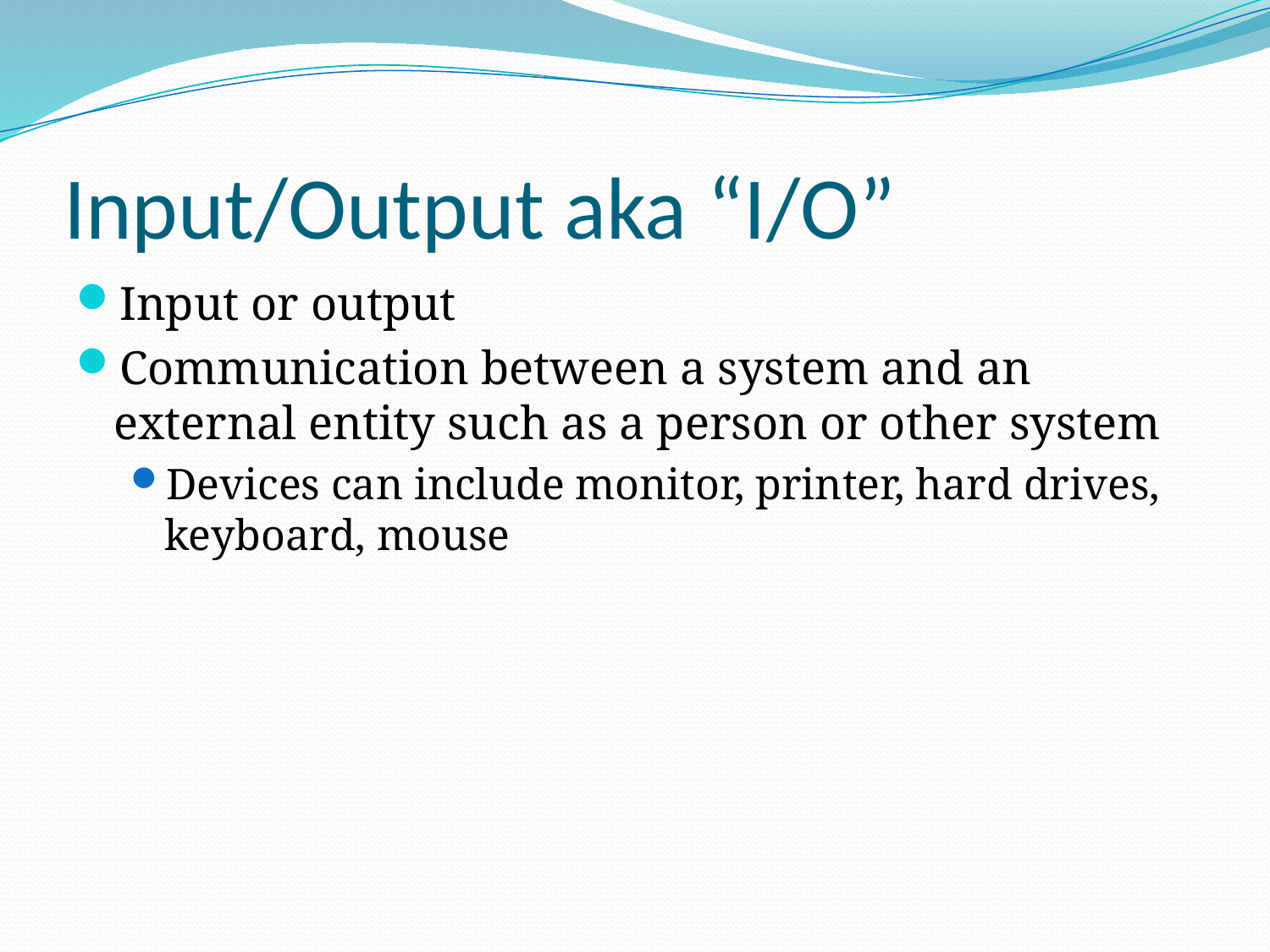

# Input/Output aka “I/O”
Input or output
Communication between a system and an external entity such as a person or other system
Devices can include monitor, printer, hard drives, keyboard, mouse